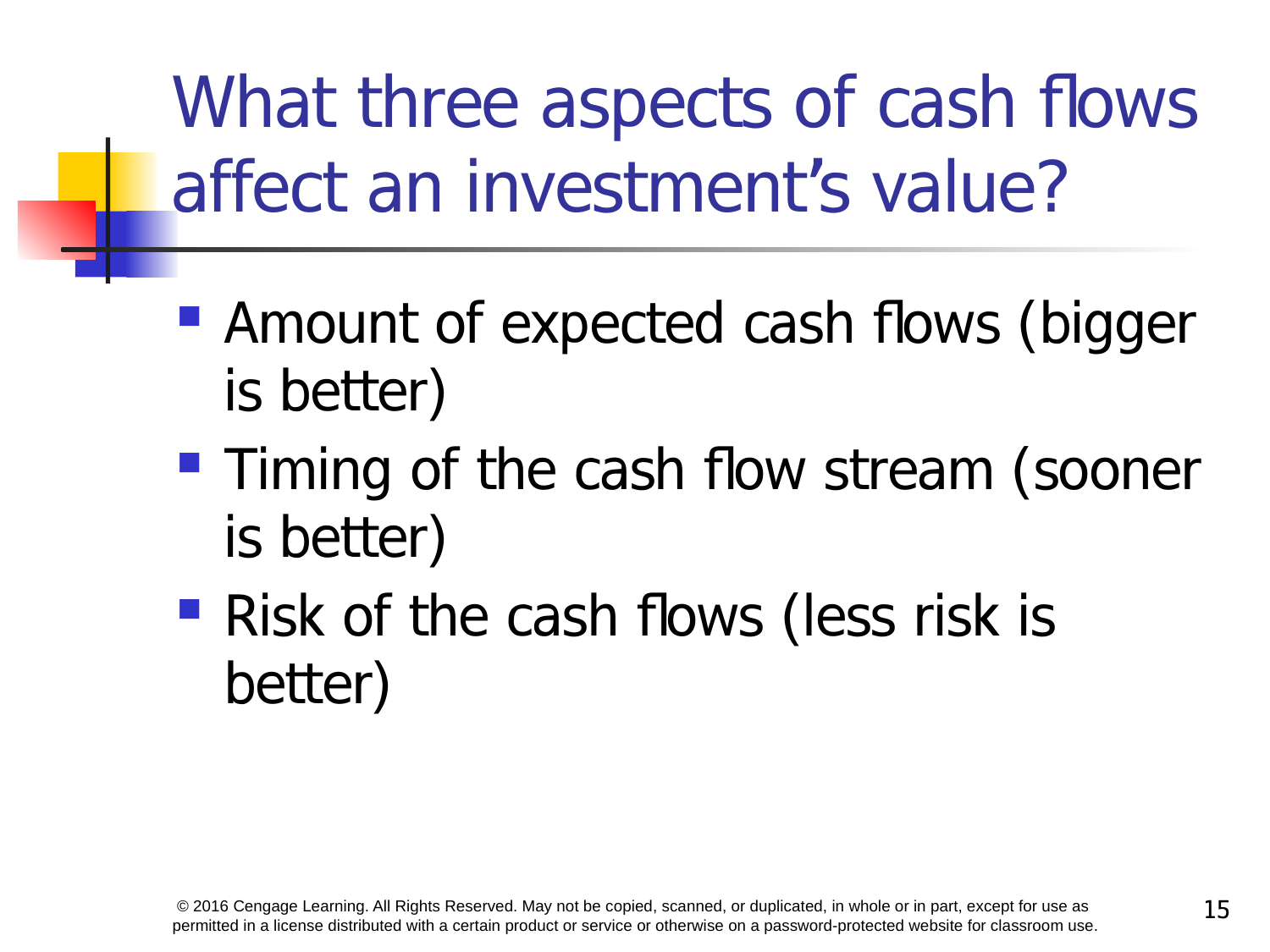

# What three aspects of cash flows affect an investment’s value?
Amount of expected cash flows (bigger is better)
Timing of the cash flow stream (sooner is better)
Risk of the cash flows (less risk is better)
15